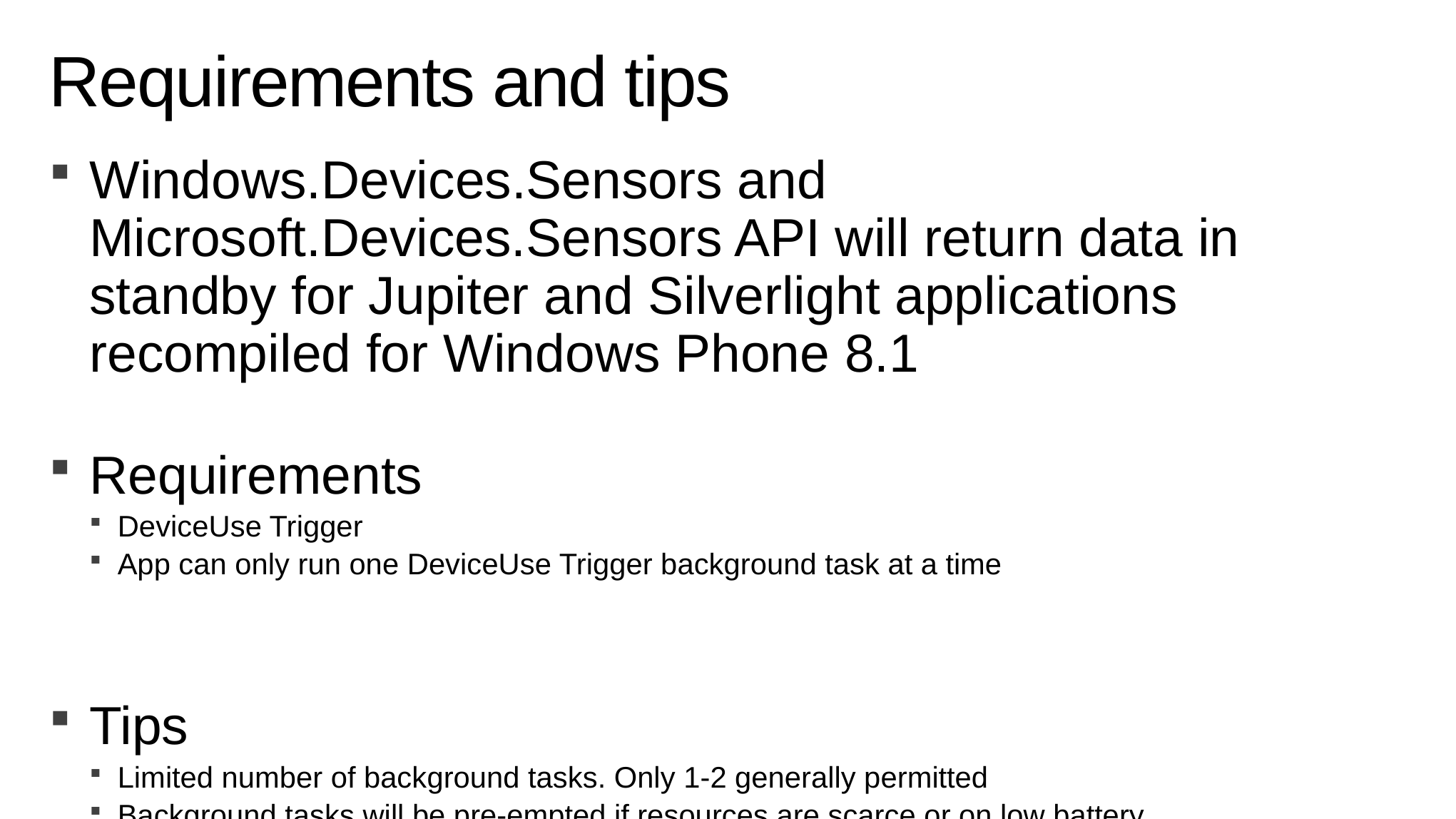

# Requirements and tips
Windows.Devices.Sensors and Microsoft.Devices.Sensors API will return data in standby for Jupiter and Silverlight applications recompiled for Windows Phone 8.1

Requirements
DeviceUse Trigger
App can only run one DeviceUse Trigger background task at a time

Tips
Limited number of background tasks. Only 1-2 generally permitted
Background tasks will be pre-empted if resources are scarce or on low battery